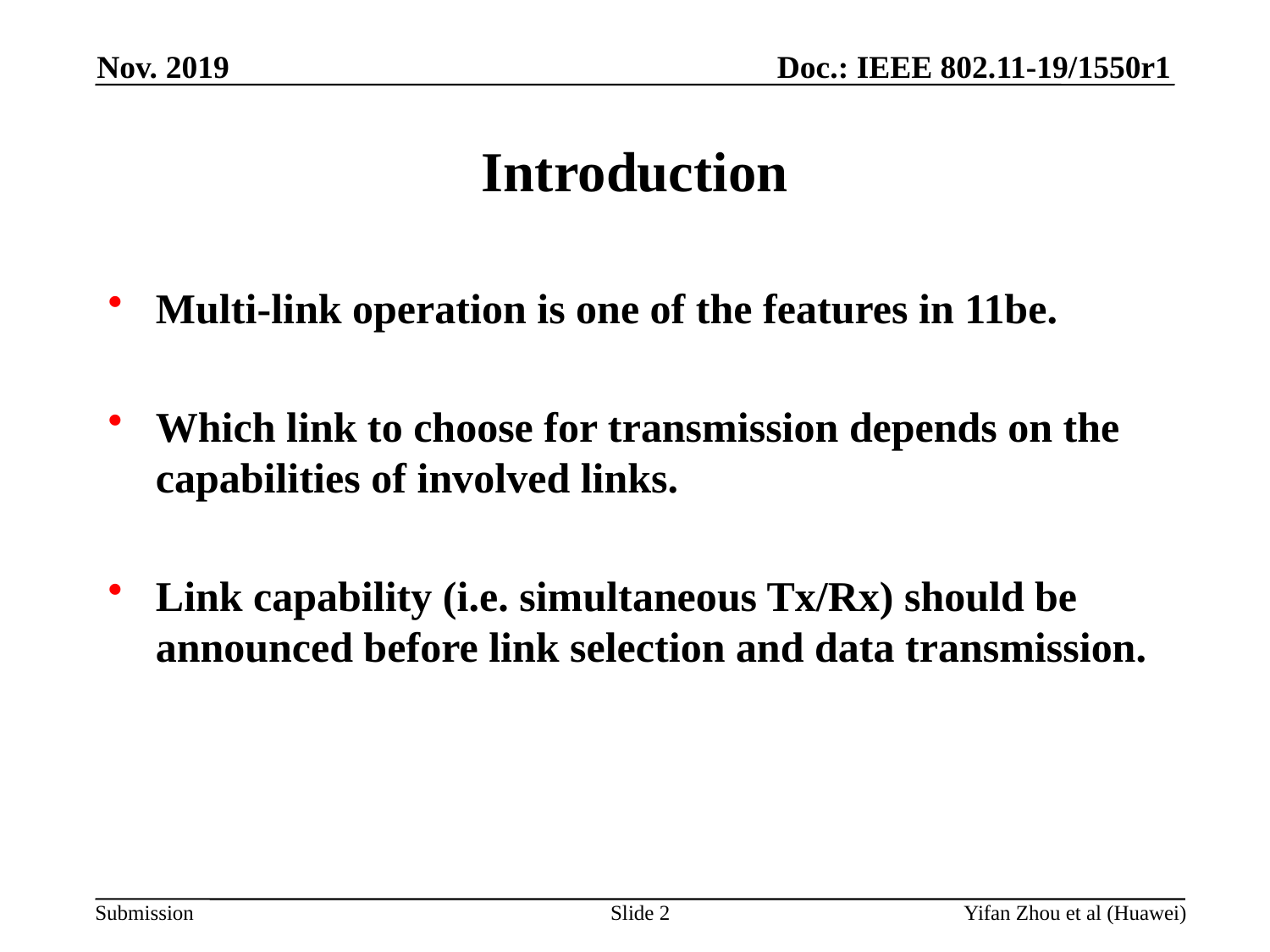

Nov. 2019
# Introduction
Multi-link operation is one of the features in 11be.

Which link to choose for transmission depends on the capabilities of involved links.

Link capability (i.e. simultaneous Tx/Rx) should be announced before link selection and data transmission.

Slide 2
Yifan Zhou et al (Huawei)